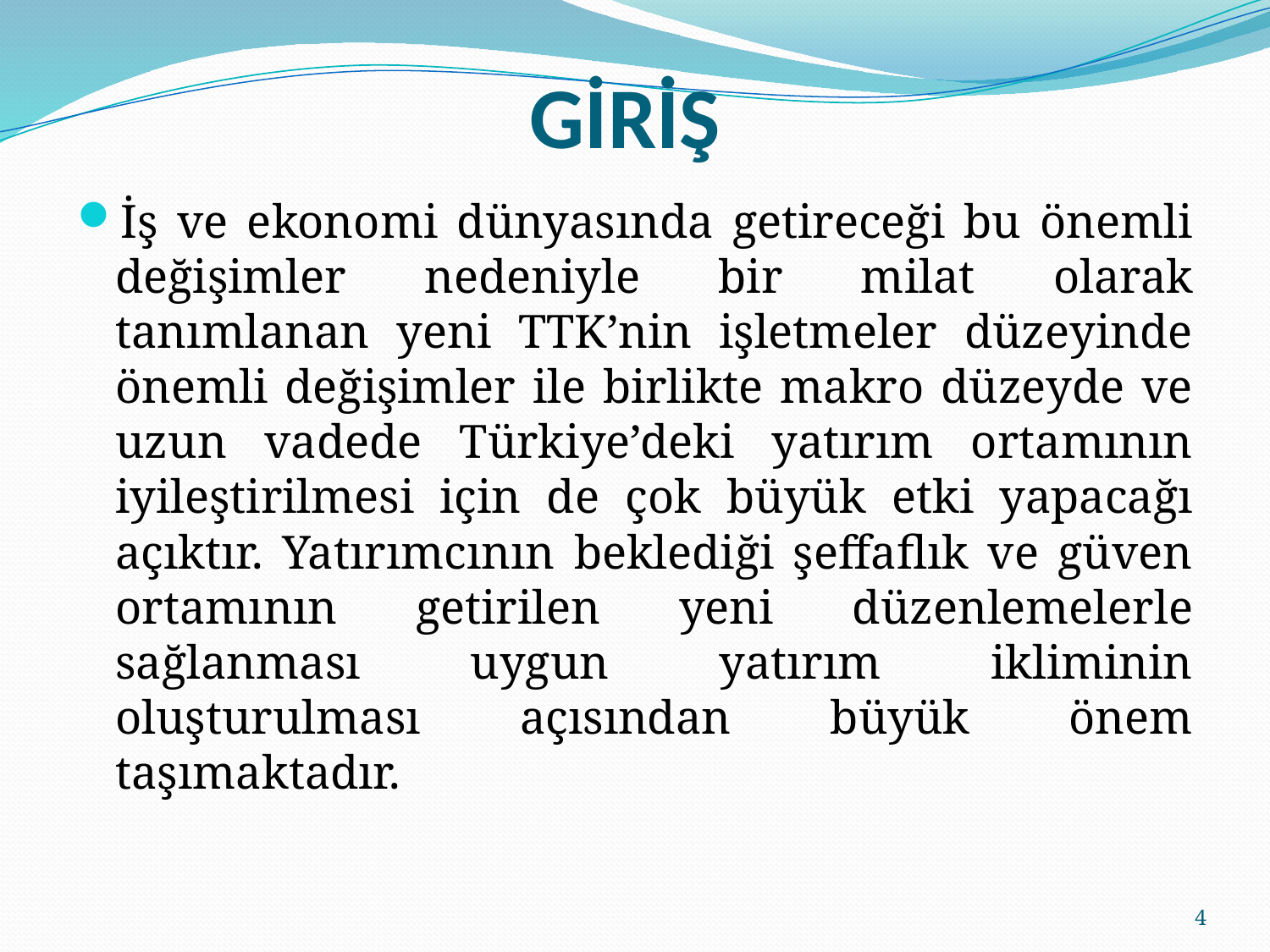

# GİRİŞ
İş ve ekonomi dünyasında getireceği bu önemli değişimler nedeniyle bir milat olarak tanımlanan yeni TTK’nin işletmeler düzeyinde önemli değişimler ile birlikte makro düzeyde ve uzun vadede Türkiye’deki yatırım ortamının iyileştirilmesi için de çok büyük etki yapacağı açıktır. Yatırımcının beklediği şeffaflık ve güven ortamının getirilen yeni düzenlemelerle sağlanması uygun yatırım ikliminin oluşturulması açısından büyük önem taşımaktadır.

4